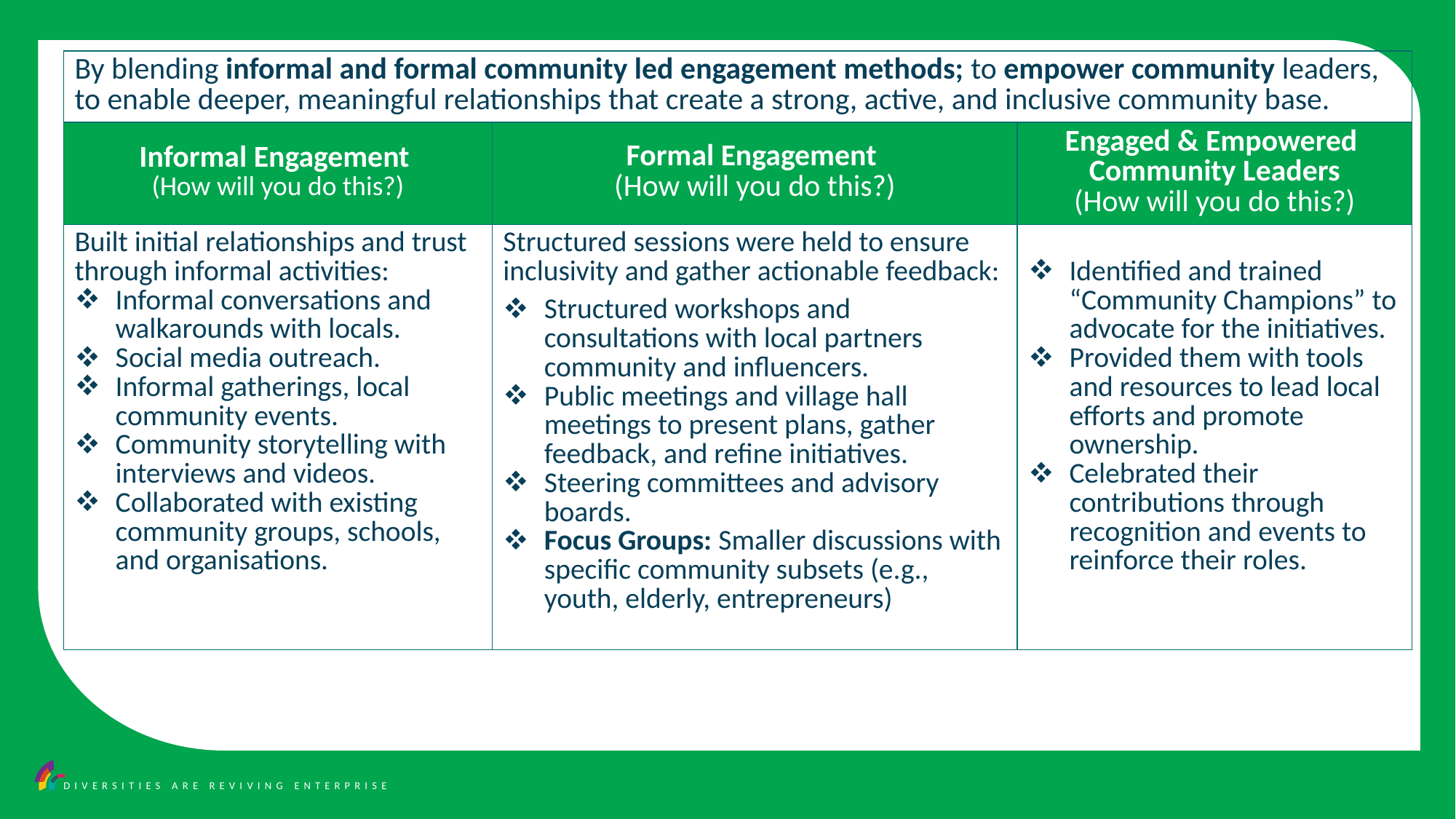

| By blending informal and formal community led engagement methods; to empower community leaders, to enable deeper, meaningful relationships that create a strong, active, and inclusive community base. |  |  |
| --- | --- | --- |
| Informal Engagement (How will you do this?) | Formal Engagement (How will you do this?) | Engaged & Empowered Community Leaders (How will you do this?) |
| Built initial relationships and trust through informal activities: Informal conversations and walkarounds with locals. Social media outreach. Informal gatherings, local community events. Community storytelling with interviews and videos. Collaborated with existing community groups, schools, and organisations. | Structured sessions were held to ensure inclusivity and gather actionable feedback: Structured workshops and consultations with local partners community and influencers. Public meetings and village hall meetings to present plans, gather feedback, and refine initiatives. Steering committees and advisory boards. Focus Groups: Smaller discussions with specific community subsets (e.g., youth, elderly, entrepreneurs) | Identified and trained “Community Champions” to advocate for the initiatives. Provided them with tools and resources to lead local efforts and promote ownership. Celebrated their contributions through recognition and events to reinforce their roles. |